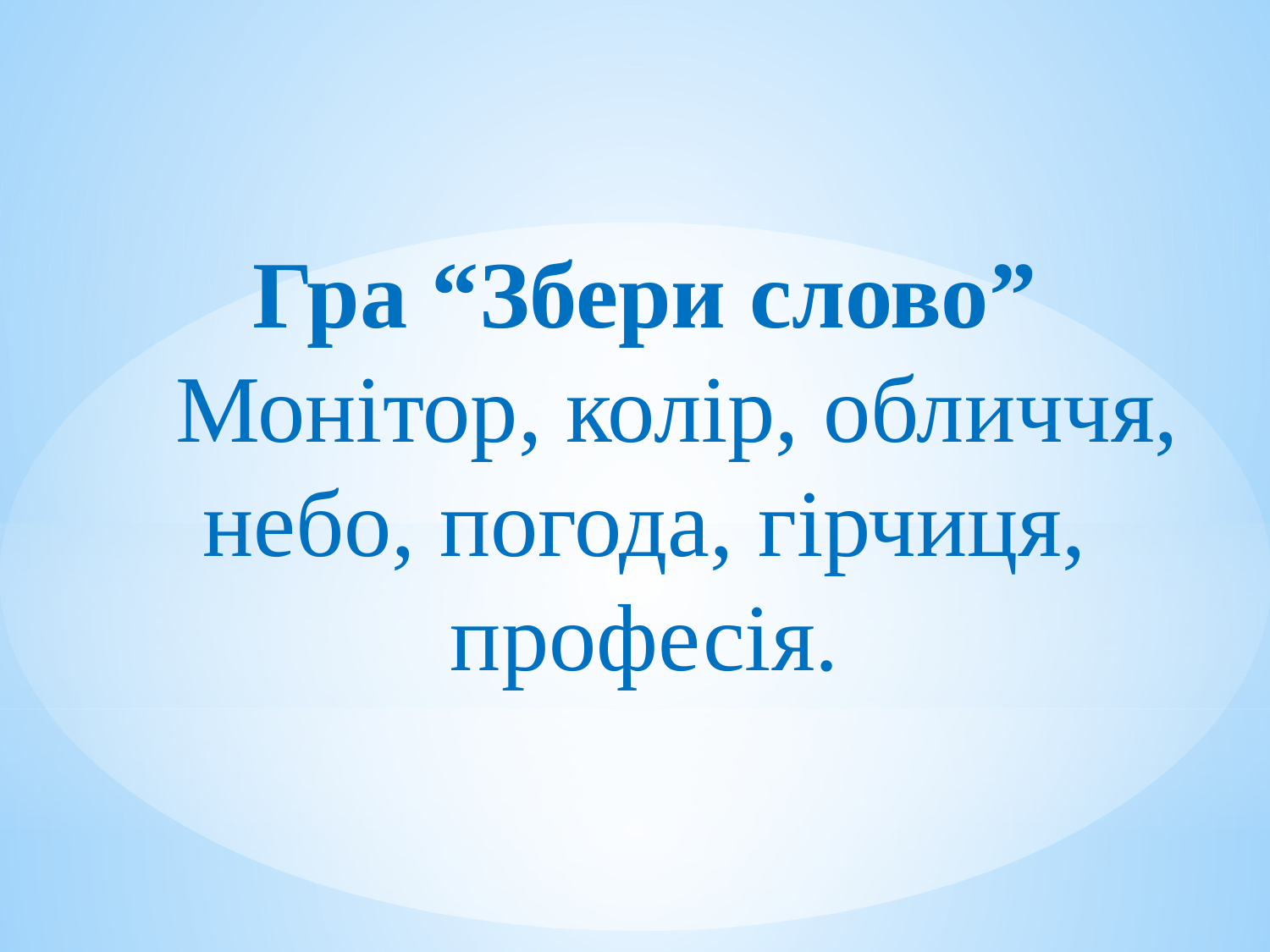

Гра “Збери слово”
   Монітор, колір, обличчя, небо, погода, гірчиця, професія.